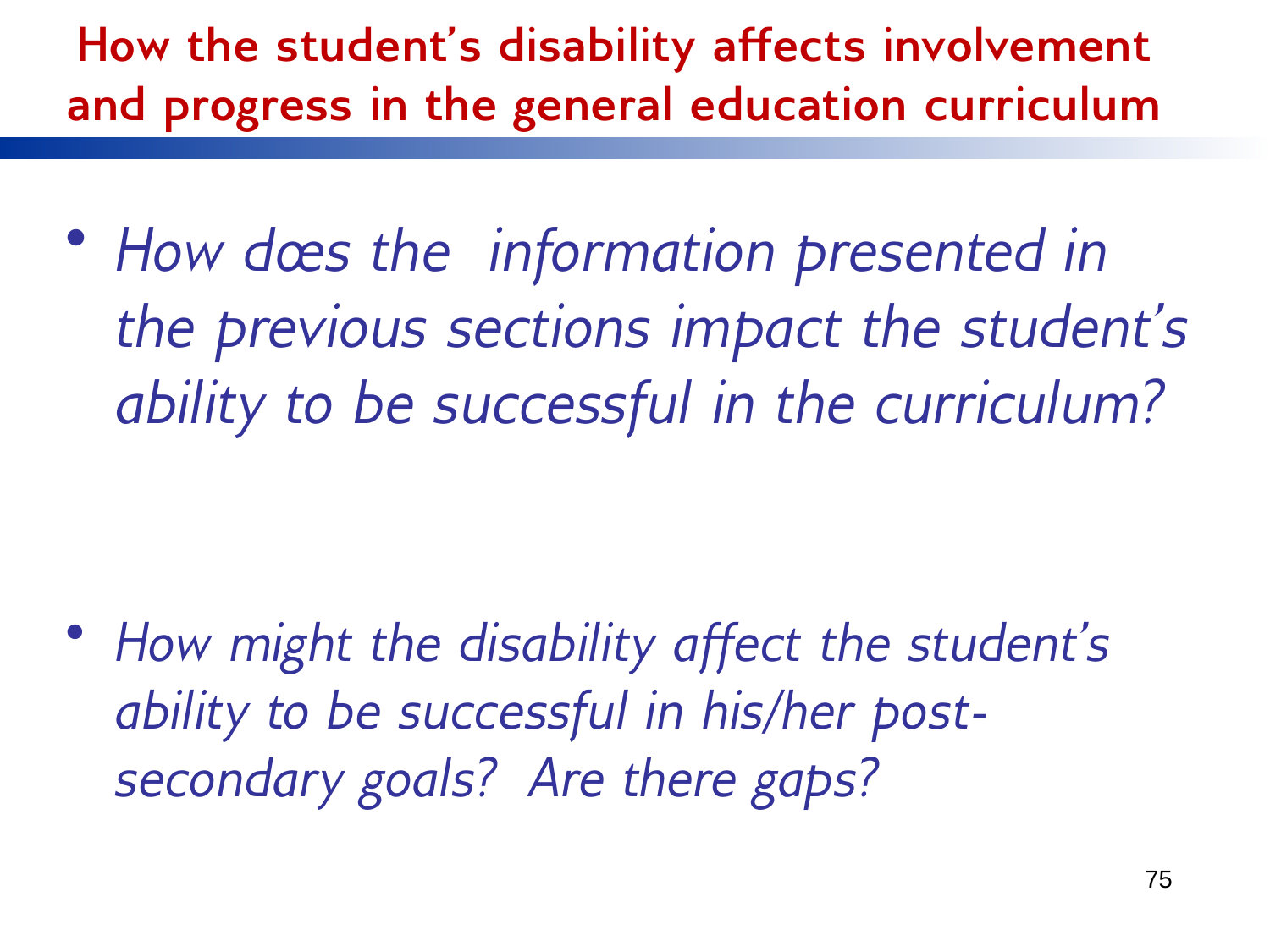

# How the student’s disability affects involvement and progress in the general education curriculum
How does the  information presented in the previous sections impact the student’s ability to be successful in the curriculum?

How might the disability affect the student’s ability to be successful in his/her post-secondary goals?  Are there gaps?

75